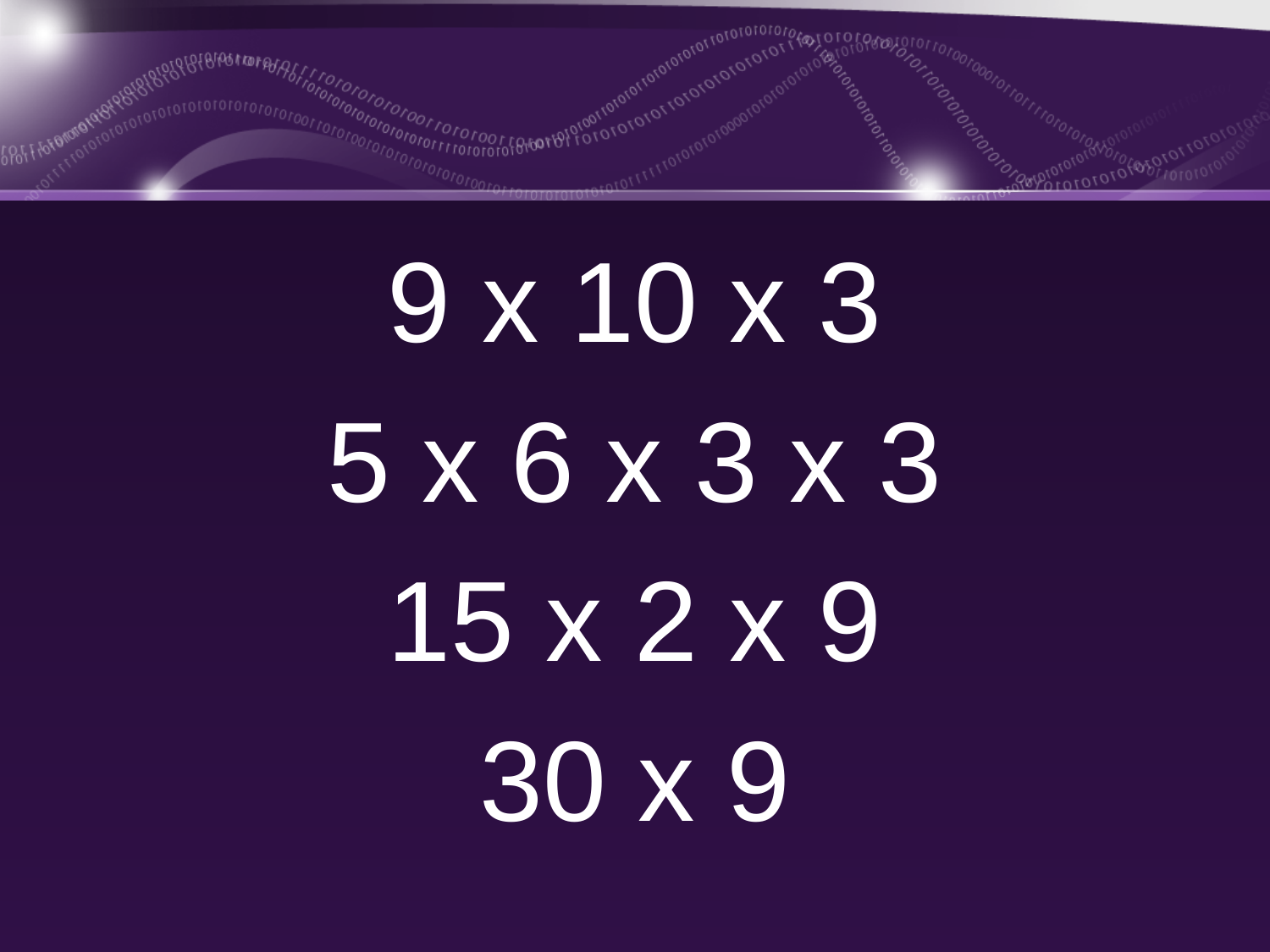

9 x 10 x 3
5 x 6 x 3 x 3
15 x 2 x 9
30 x 9